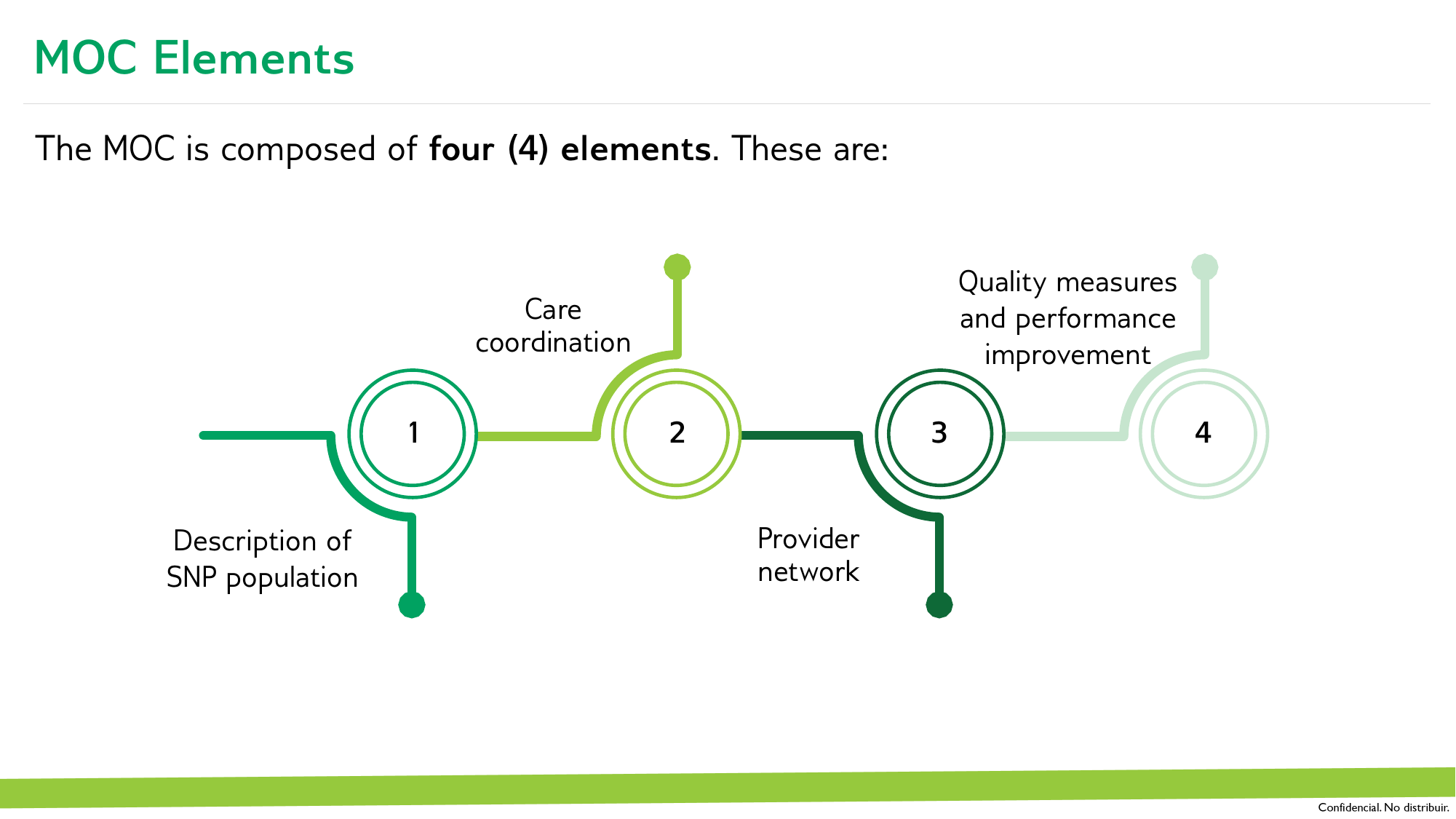

MOC Elements
The MOC is composed of four (4) elements. These are:
Quality measures and performance improvement

Care coordination

1
2
3
4
Description of SNP population
Provider network